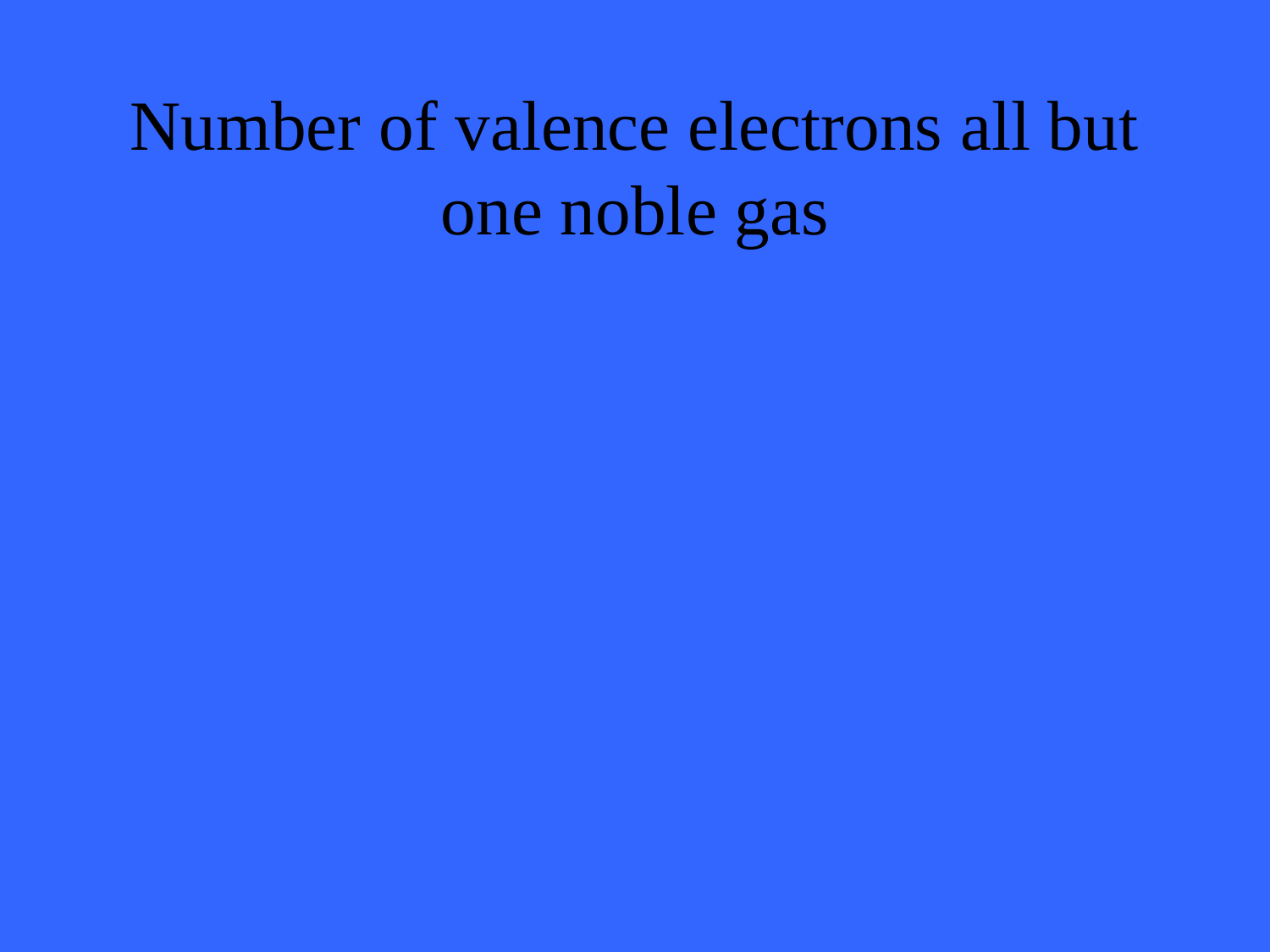

# Number of valence electrons all but one noble gas